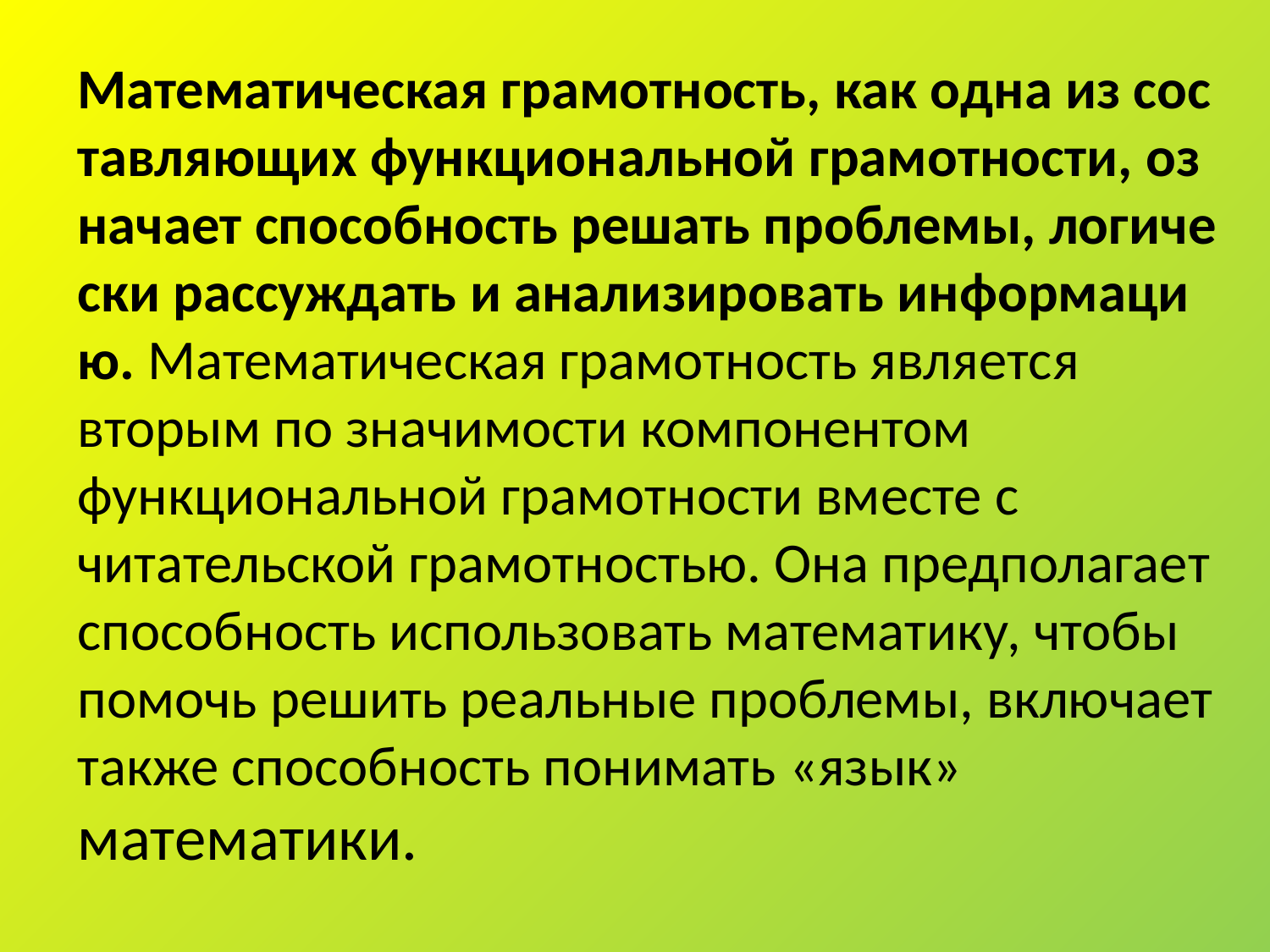

Математическая грамотность, как одна из составляющих функциональной грамотности, означает способность решать проблемы, логически рассуждать и анализировать информацию. Математическая грамотность является вторым по значимости компонентом функциональной грамотности вместе с читательской грамотностью. Она предполагает способность использовать математику, чтобы помочь решить реальные проблемы, включает также способность понимать «язык» математики.